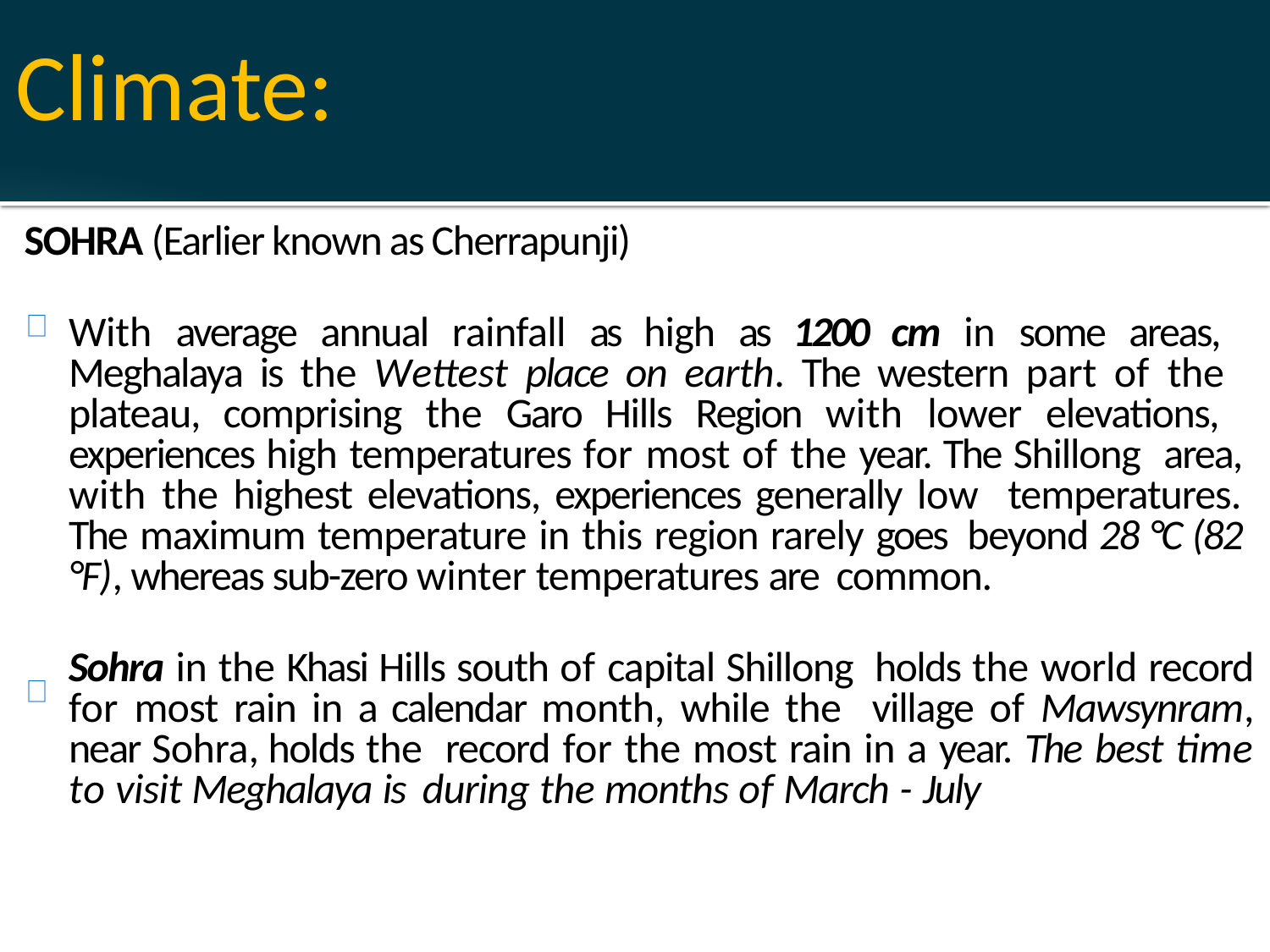

Climate:
SOHRA (Earlier known as Cherrapunji)

With average annual rainfall as high as 1200 cm in some areas,  Meghalaya is the Wettest place on earth. The western part of the  plateau, comprising the Garo Hills Region with lower elevations,  experiences high temperatures for most of the year. The Shillong  area, with the highest elevations, experiences generally low  temperatures. The maximum temperature in this region rarely goes  beyond 28 °C (82 °F), whereas sub-zero winter temperatures are  common.

Sohra in the Khasi Hills south of capital Shillong  holds the world record for most rain in a calendar month, while the  village of Mawsynram, near Sohra, holds the  record for the most rain in a year. The best time to visit Meghalaya is  during the months of March - July